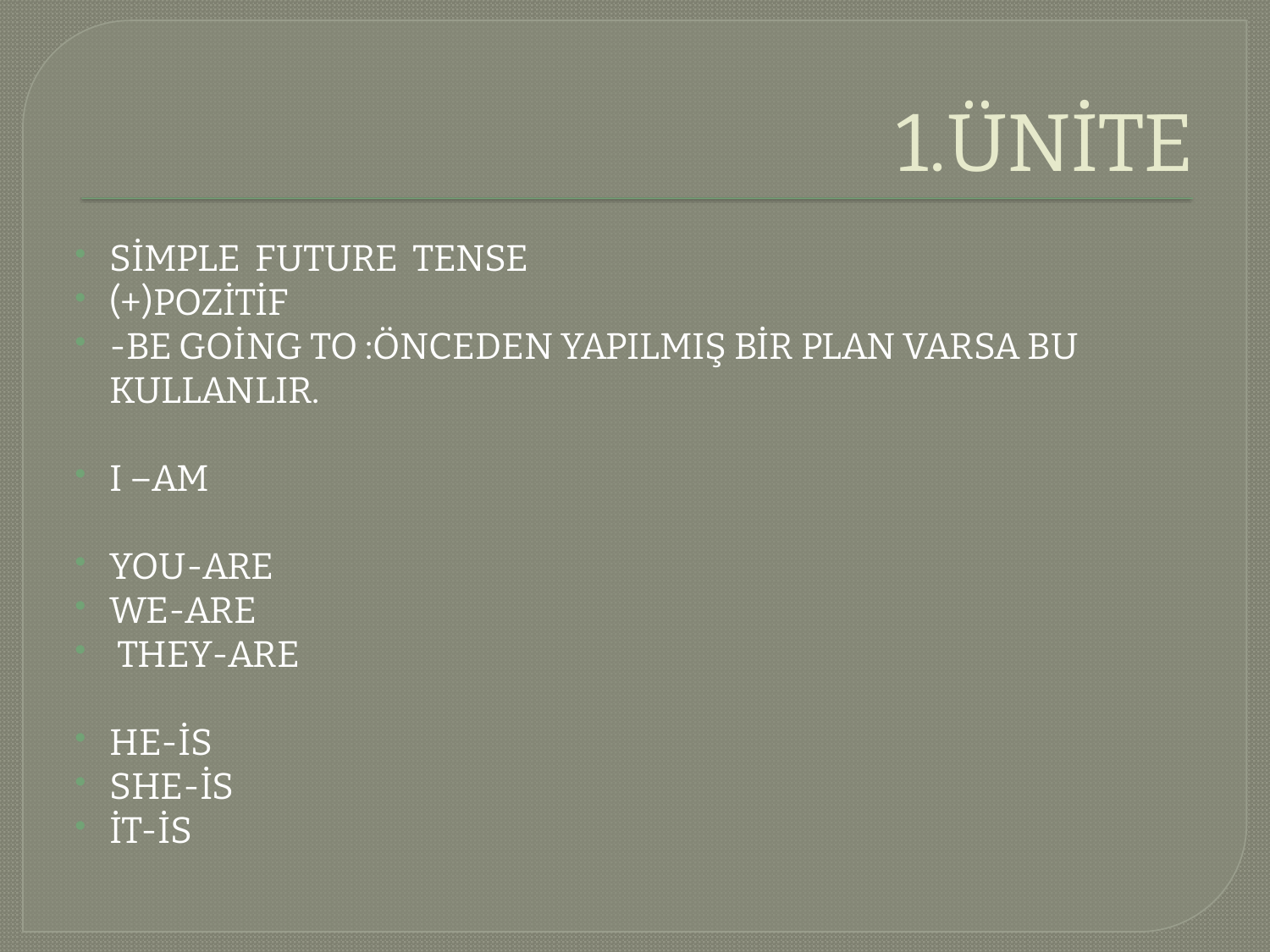

# 1.ÜNİTE
SİMPLE  FUTURE  TENSE
(+)POZİTİF
-BE GOİNG TO :ÖNCEDEN YAPILMIŞ BİR PLAN VARSA BU KULLANLIR.

I –AM

YOU-ARE
WE-ARE
 THEY-ARE

HE-İS
SHE-İS
İT-İS